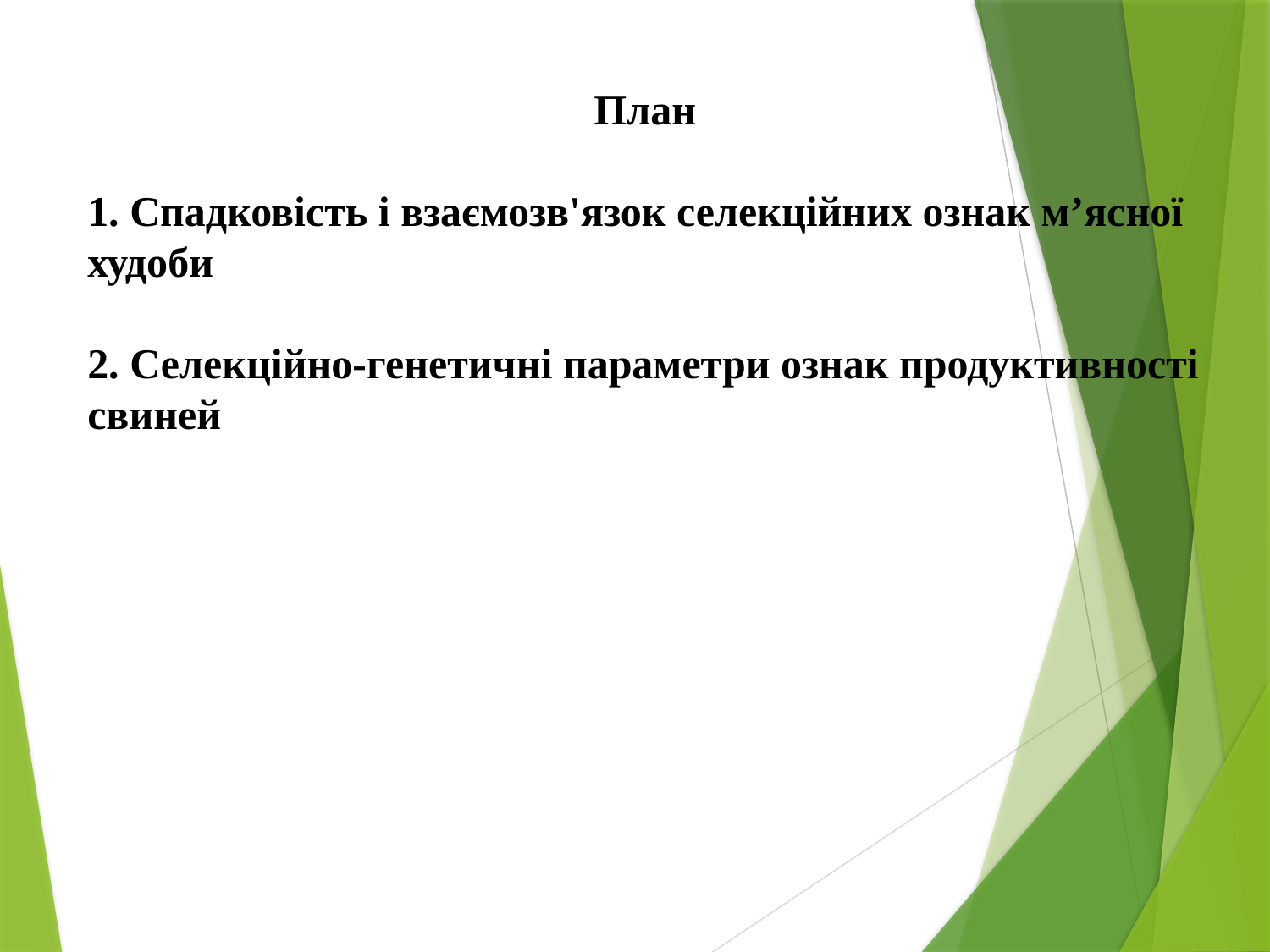

План

1. Спадковість і взаємозв'язок селекційних ознак м’ясної худоби

2. Селекційно-генетичні параметри ознак продуктивності свиней